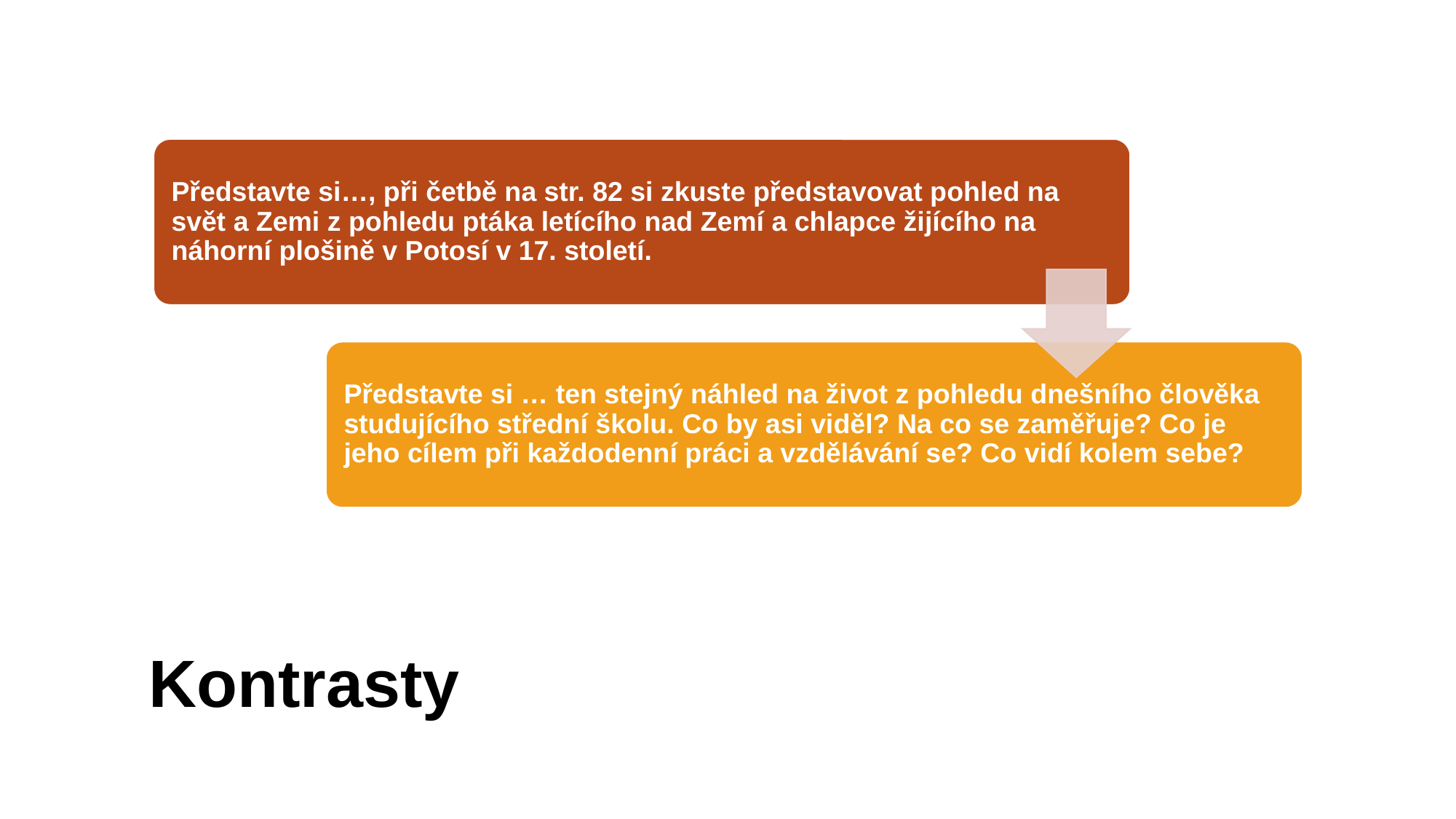

Představte si…, při četbě na str. 82 si zkuste představovat pohled na svět a Zemi z pohledu ptáka letícího nad Zemí a chlapce žijícího na náhorní plošině v Potosí v 17. století.
Představte si … ten stejný náhled na život z pohledu dnešního člověka studujícího střední školu. Co by asi viděl? Na co se zaměřuje? Co je jeho cílem při každodenní práci a vzdělávání se? Co vidí kolem sebe?

# Kontrasty